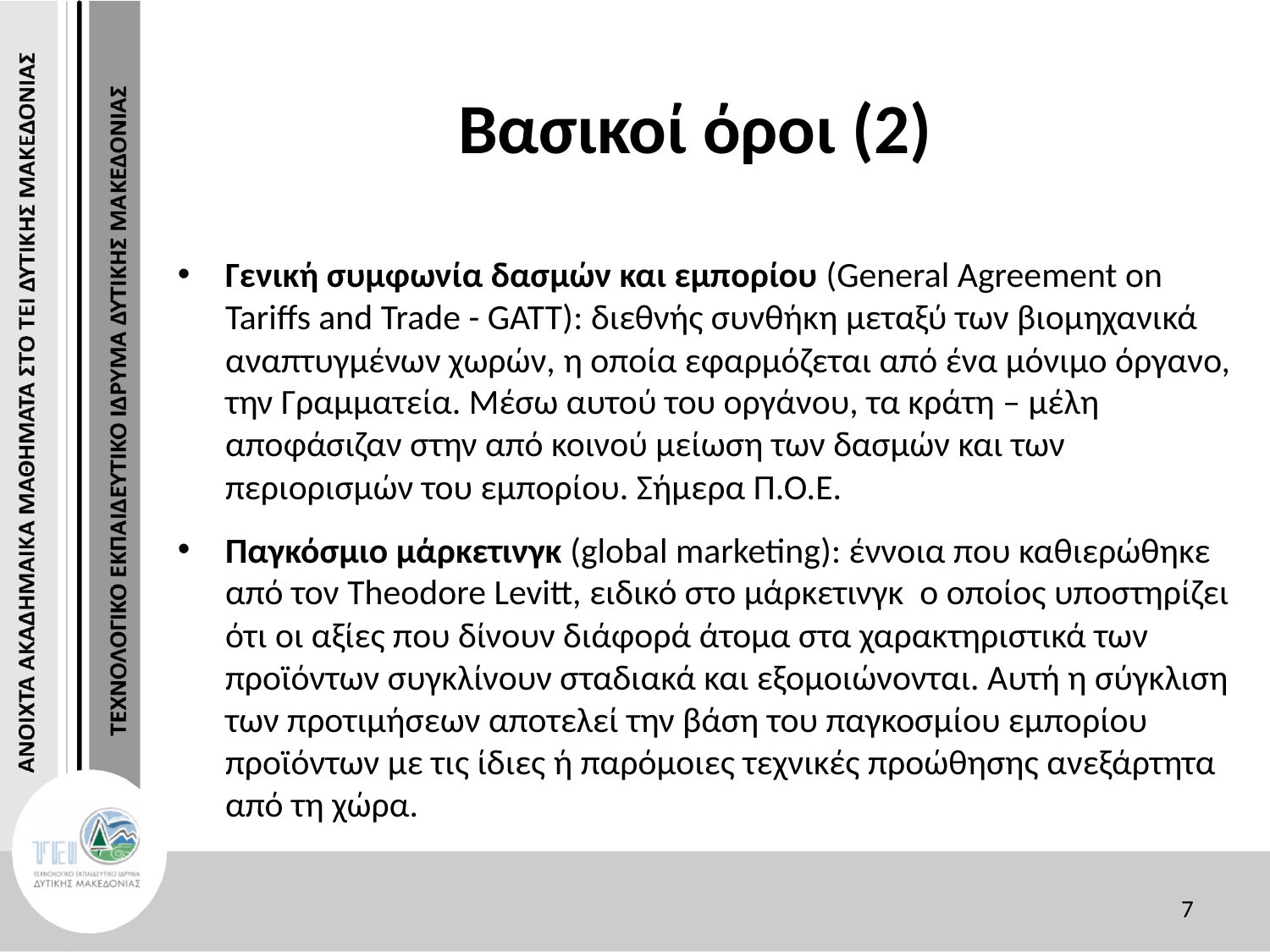

# Βασικοί όροι (2)
Γενική συμφωνία δασμών και εμπορίου (General Agreement on Tariffs and Trade - GATT): διεθνής συνθήκη μεταξύ των βιομηχανικά αναπτυγμένων χωρών, η οποία εφαρμόζεται από ένα μόνιμο όργανο, την Γραμματεία. Μέσω αυτού του οργάνου, τα κράτη – μέλη αποφάσιζαν στην από κοινού μείωση των δασμών και των περιορισμών του εμπορίου. Σήμερα Π.Ο.Ε.
Παγκόσμιο μάρκετινγκ (global marketing): έννοια που καθιερώθηκε από τον Theodore Levitt, ειδικό στο μάρκετινγκ  ο οποίος υποστηρίζει ότι οι αξίες που δίνουν διάφορά άτομα στα χαρακτηριστικά των προϊόντων συγκλίνουν σταδιακά και εξομοιώνονται. Αυτή η σύγκλιση των προτιμήσεων αποτελεί την βάση του παγκοσμίου εμπορίου προϊόντων με τις ίδιες ή παρόμοιες τεχνικές προώθησης ανεξάρτητα από τη χώρα.
7